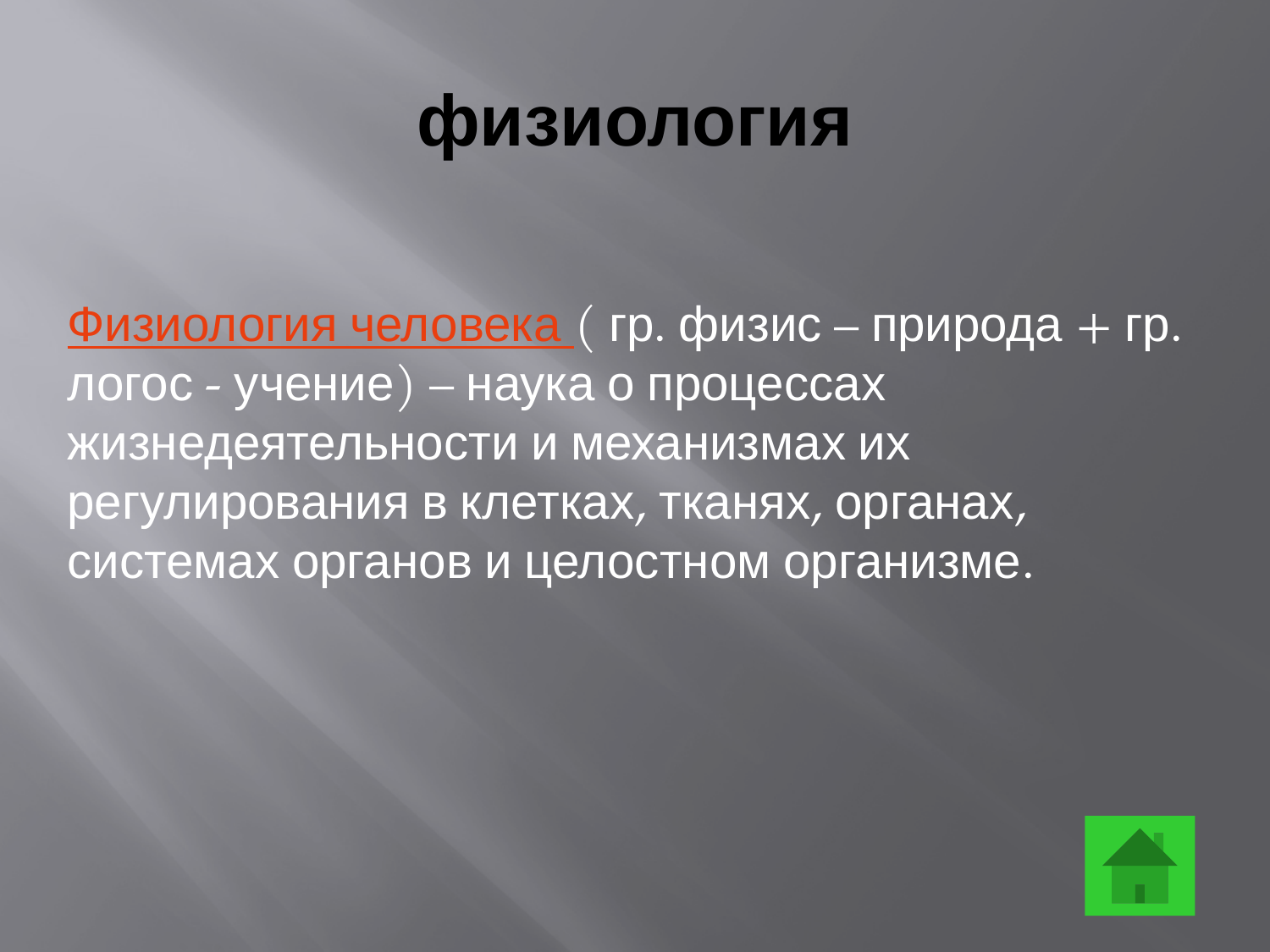

# физиология
Физиология человека ( гр. физис – природа + гр. логос - учение) – наука о процессах жизнедеятельности и механизмах их регулирования в клетках, тканях, органах, системах органов и целостном организме.